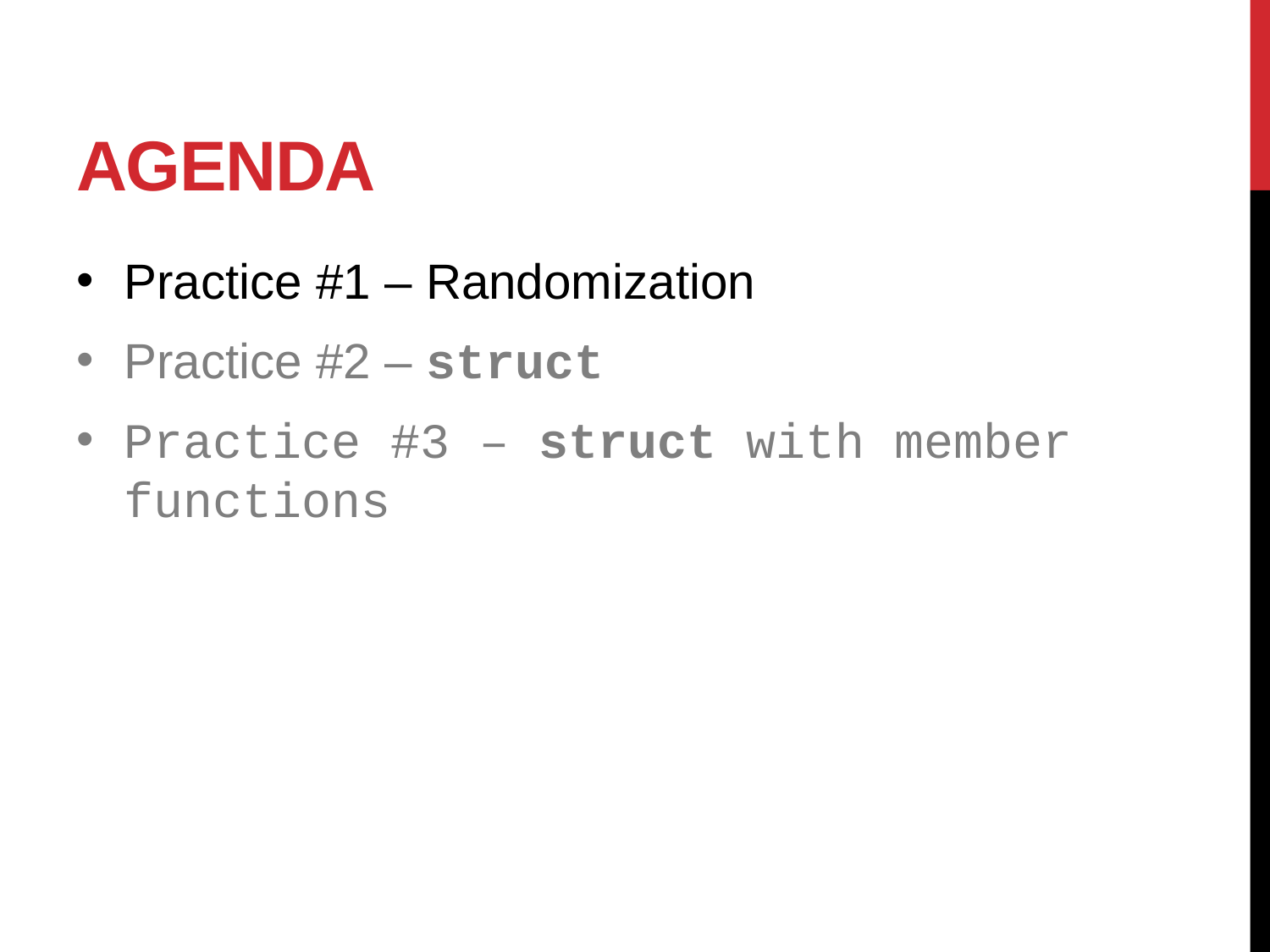

# Agenda
Practice #1 – Randomization
Practice #2 – struct
Practice #3 – struct with member functions